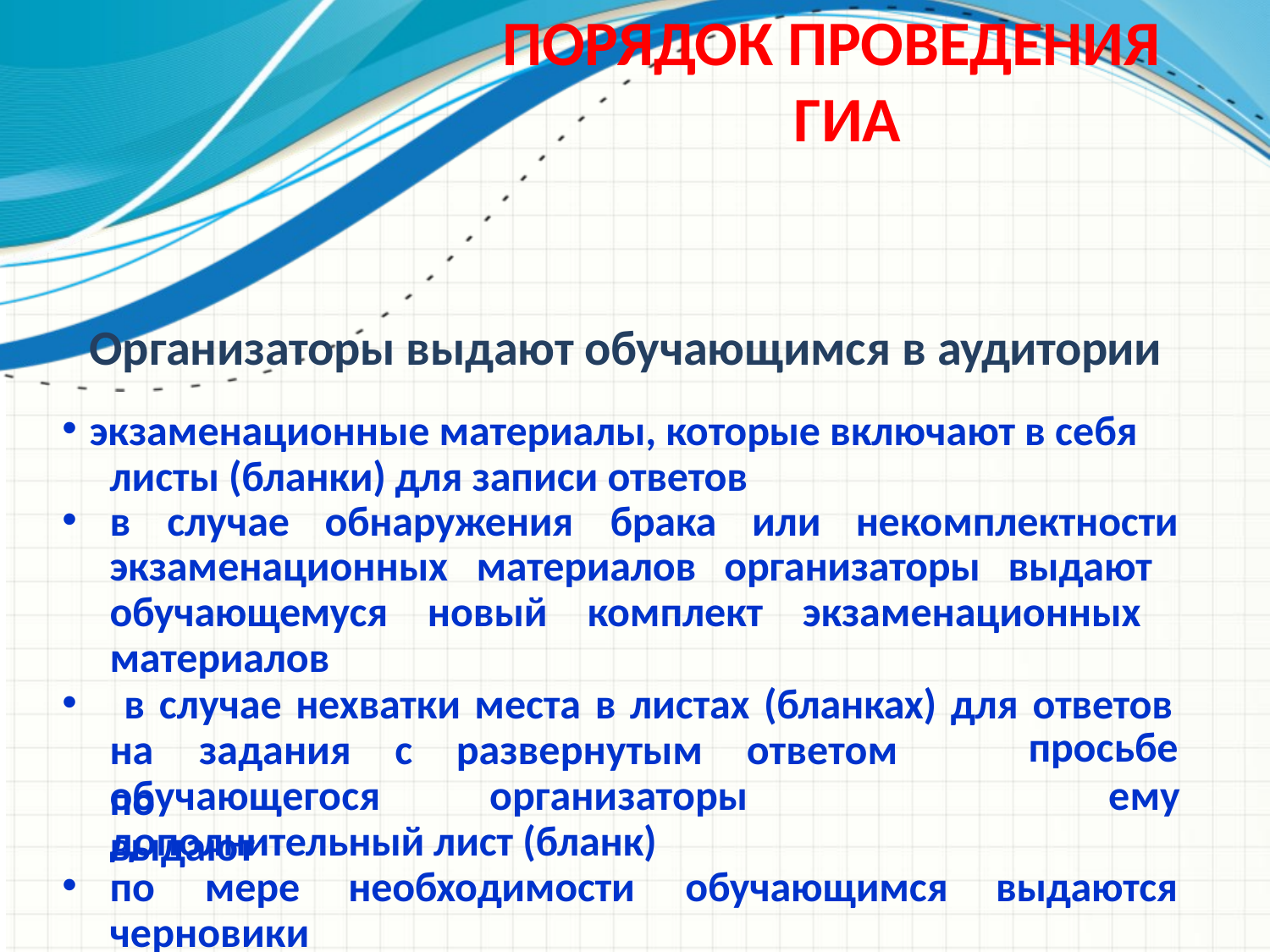

# ПОРЯДОК ПРОВЕДЕНИЯ  ГИА
Организаторы выдают обучающимся в аудитории
экзаменационные материалы, которые включают в себя  листы (бланки) для записи ответов
•
•
в	случае	обнаружения	брака	или	некомплектности
экзаменационных материалов организаторы выдают  обучающемуся новый комплект экзаменационных  материалов
•
в случае нехватки места в листах (бланках) для ответов
на	задания	с	развернутым	ответом	по
просьбе
ему
обучающегося	организаторы	выдают
дополнительный лист (бланк)
•
по	мере	необходимости	обучающимся
выдаются
черновики